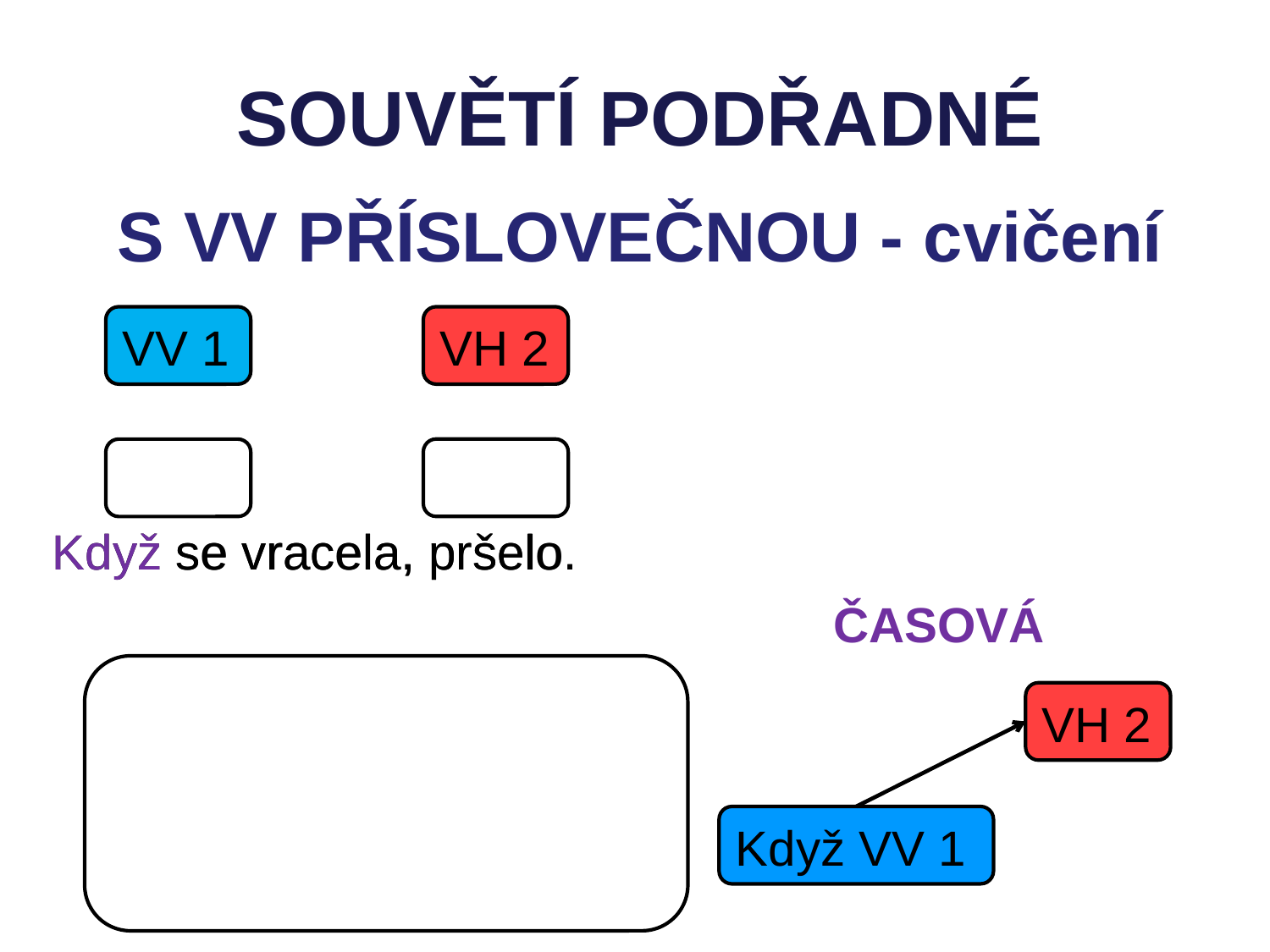

SOUVĚTÍ PODŘADNÉ
S VV PŘÍSLOVEČNOU - cvičení
VV 1
VH 2

Když se vracela, pršelo.
Když se vracela, pršelo.
ČASOVÁ

VH 2
Když VV 1